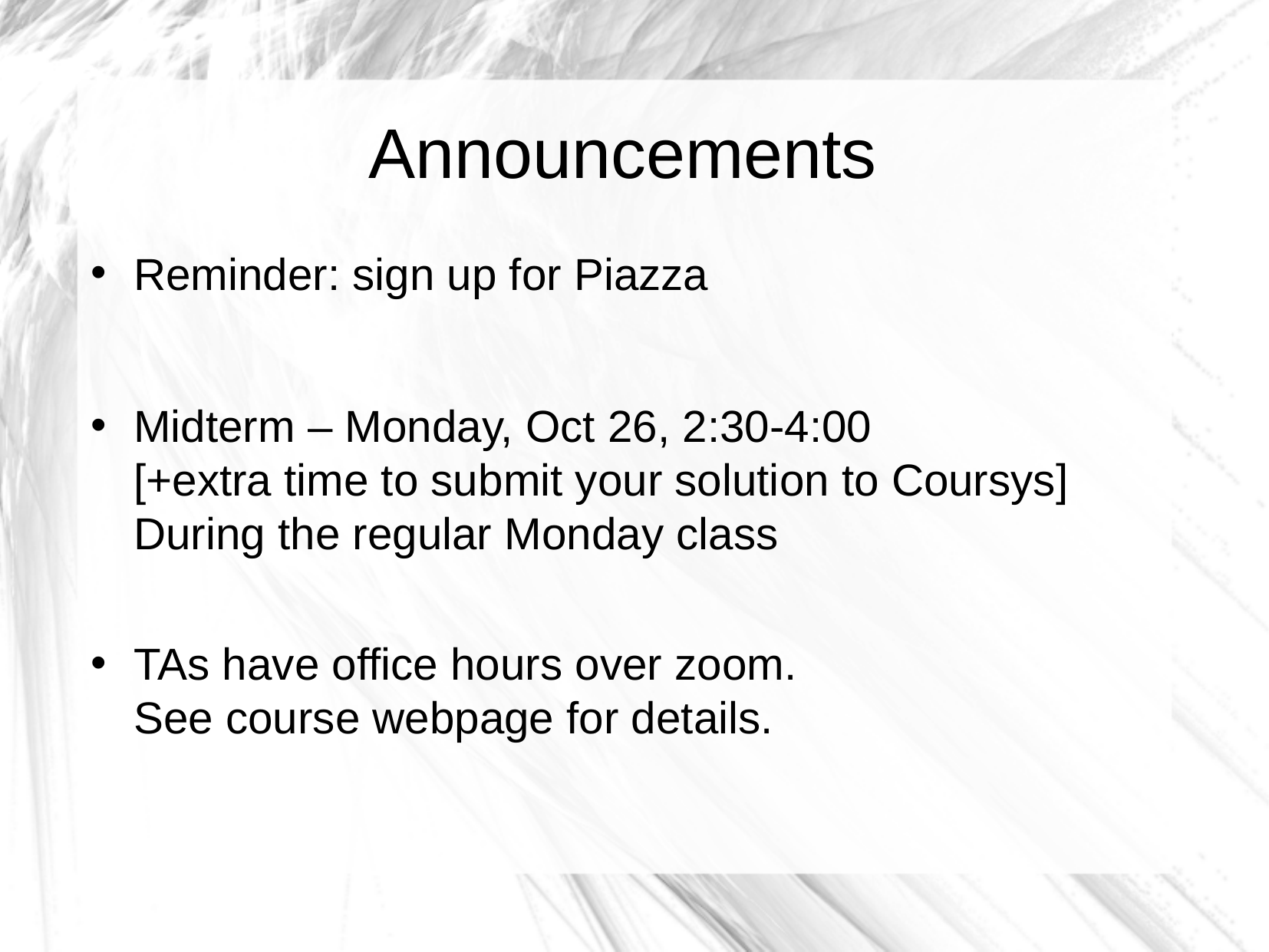

Announcements
Reminder: sign up for Piazza

Midterm – Monday, Oct 26, 2:30-4:00
[+extra time to submit your solution to Coursys]
During the regular Monday class
TAs have office hours over zoom.
See course webpage for details.